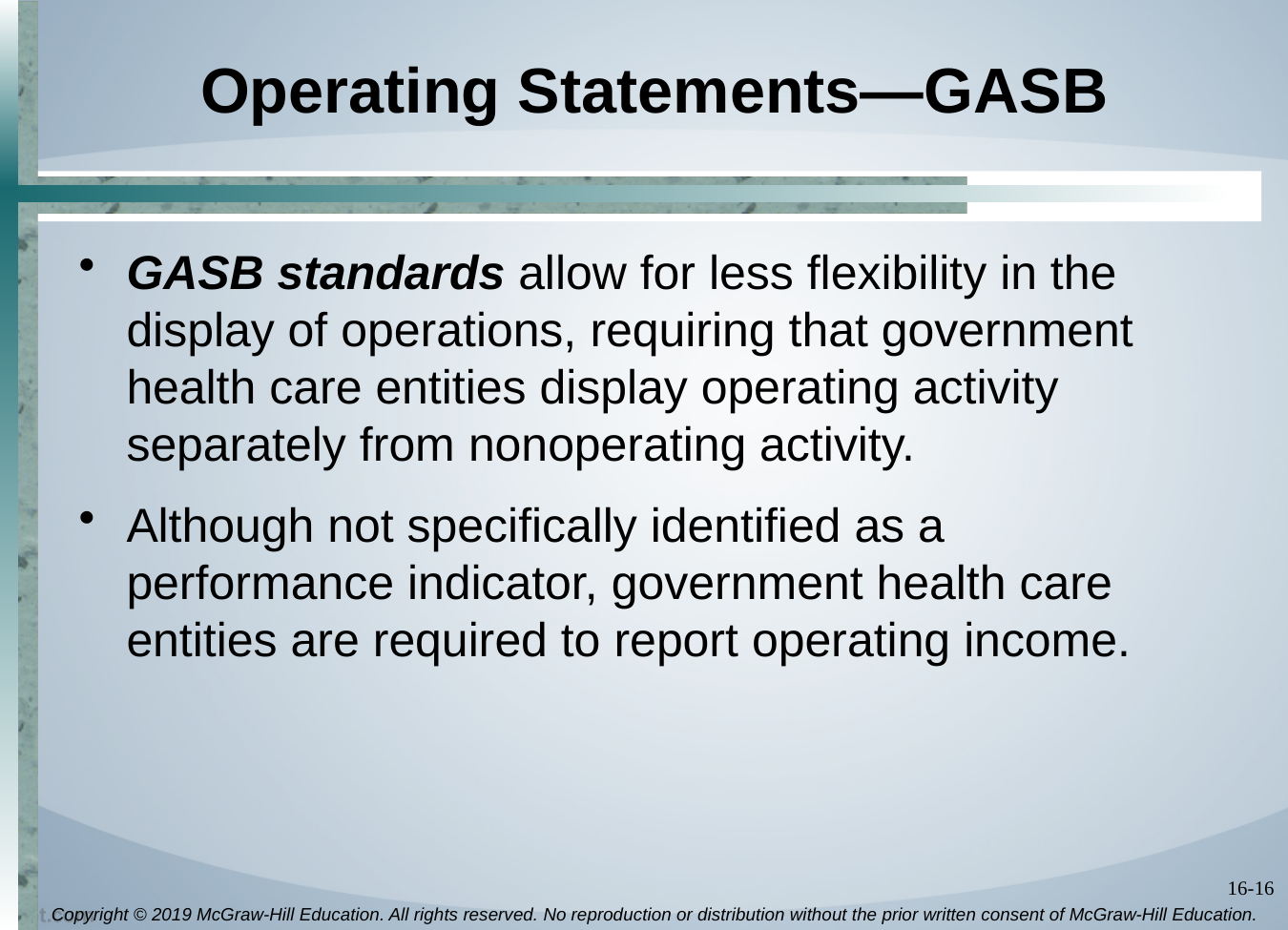

# Operating Statements—GASB
GASB standards allow for less flexibility in the display of operations, requiring that government health care entities display operating activity separately from nonoperating activity.
Although not specifically identified as a performance indicator, government health care entities are required to report operating income.